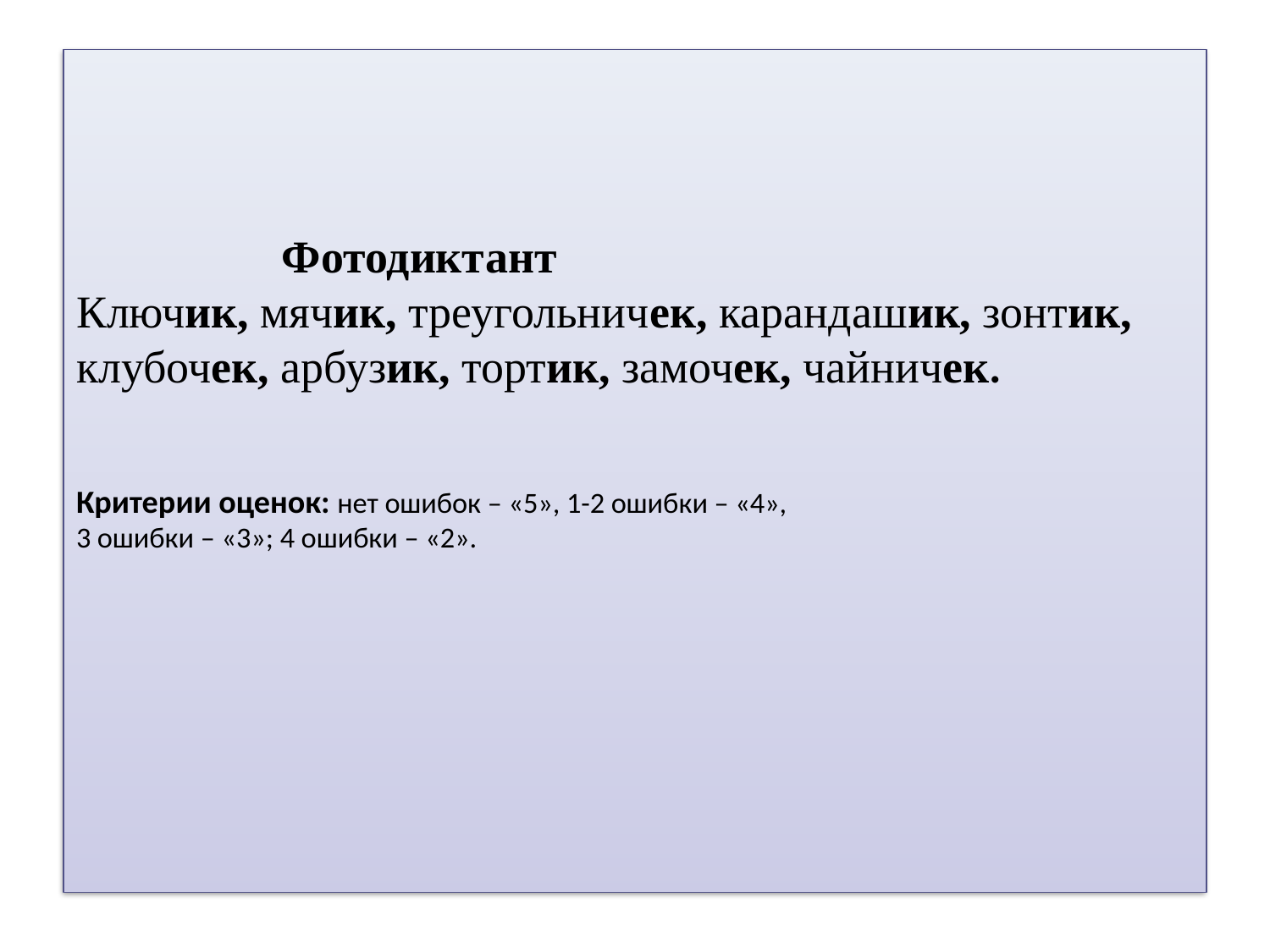

# Фотодиктант Ключик, мячик, треугольничек, карандашик, зонтик, клубочек, арбузик, тортик, замочек, чайничек. Критерии оценок: нет ошибок – «5», 1-2 ошибки – «4», 3 ошибки – «3»; 4 ошибки – «2».